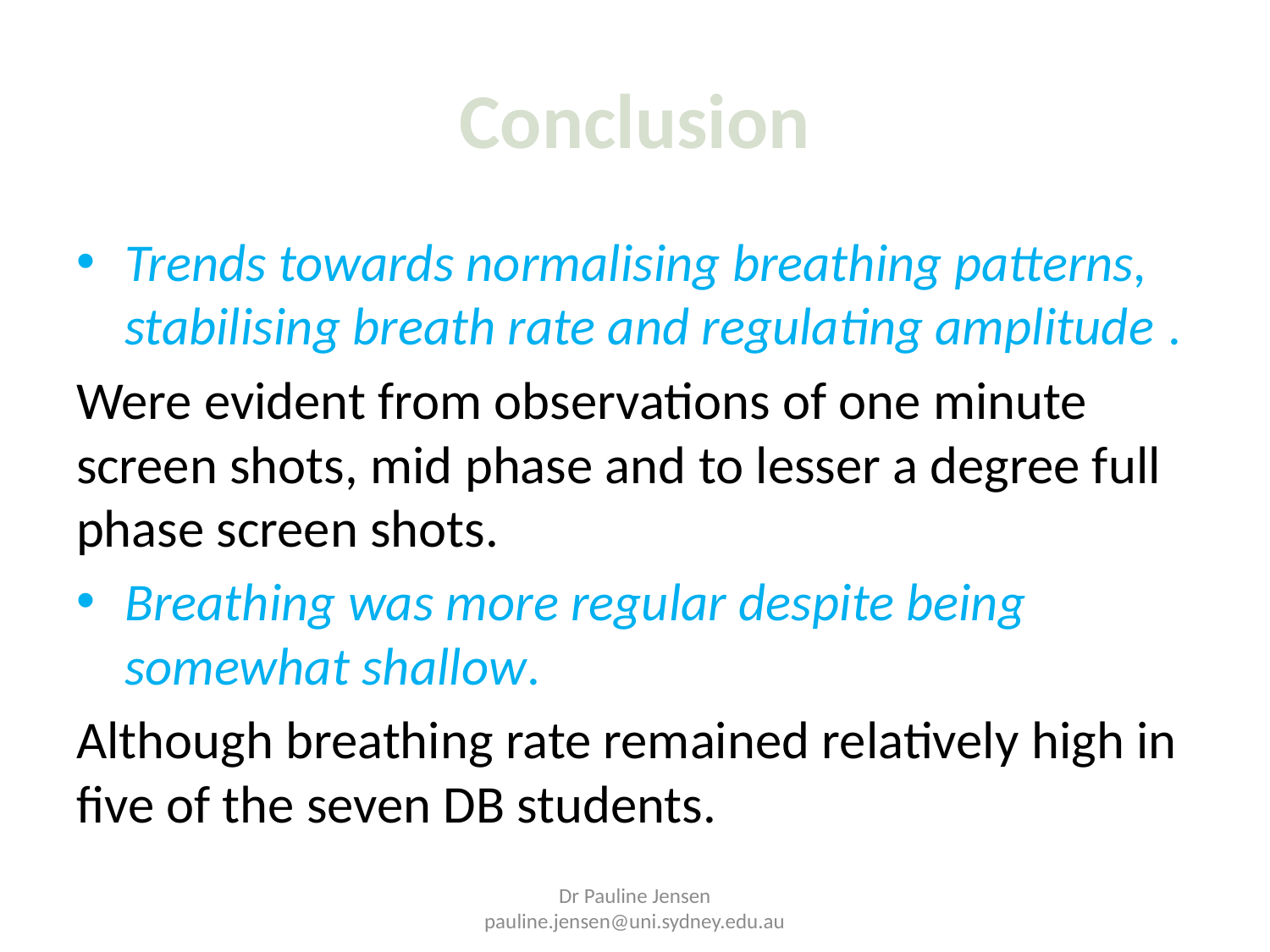

# Conclusion
Trends towards normalising breathing patterns, stabilising breath rate and regulating amplitude .
Were evident from observations of one minute screen shots, mid phase and to lesser a degree full phase screen shots.
Breathing was more regular despite being somewhat shallow.
Although breathing rate remained relatively high in five of the seven DB students.
Dr Pauline Jensen pauline.jensen@uni.sydney.edu.au